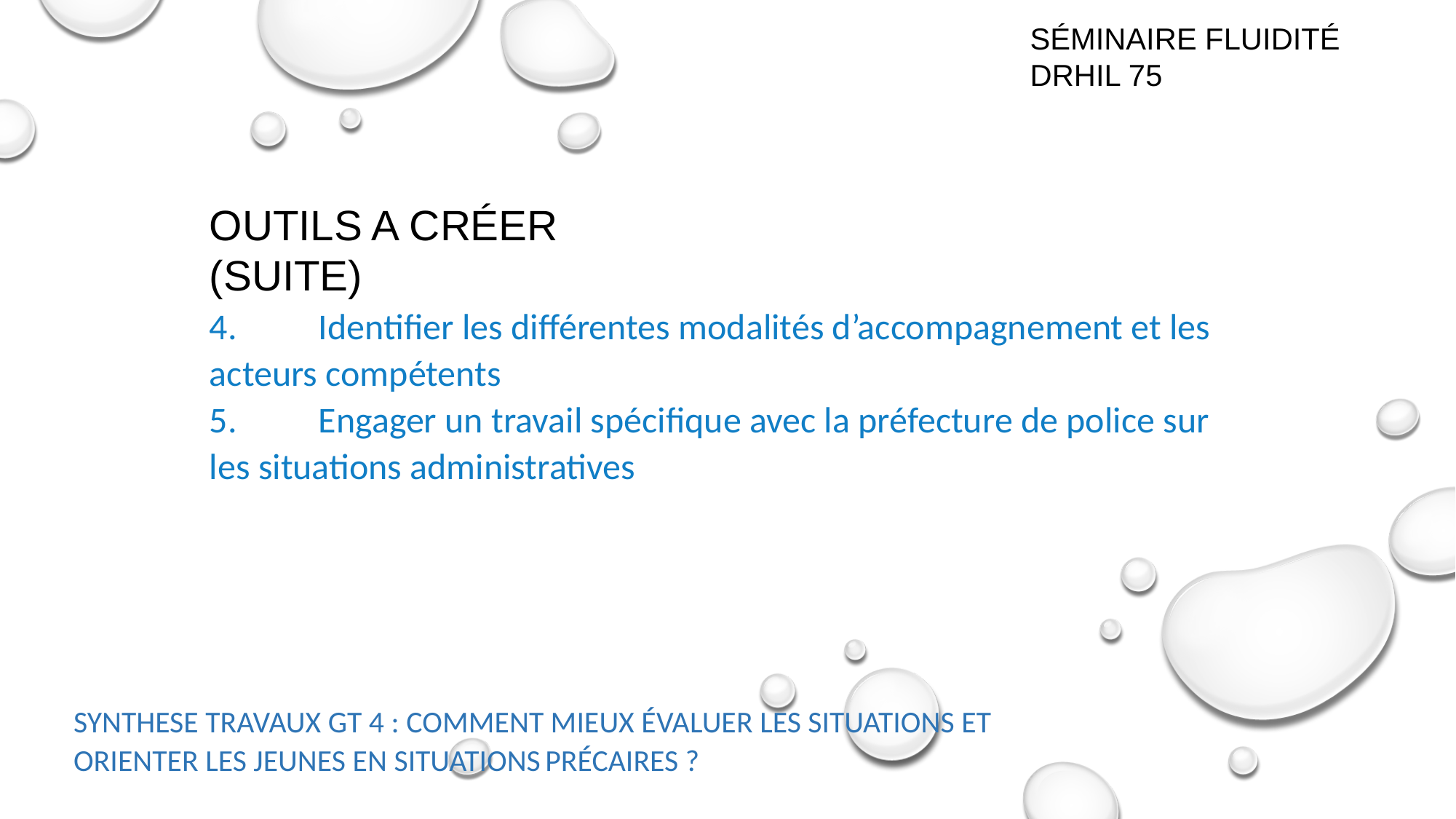

Séminaire Fluidité DRHIL 75

OUTILS A CRÉER (SUITE)
4.	Identifier les différentes modalités d’accompagnement et les acteurs compétents
5.	Engager un travail spécifique avec la préfecture de police sur les situations administratives

SYNTHESE TRAVAUX GT 4 : Comment mieux évaluer les situations et orienter les jeunes en situations précaires ?